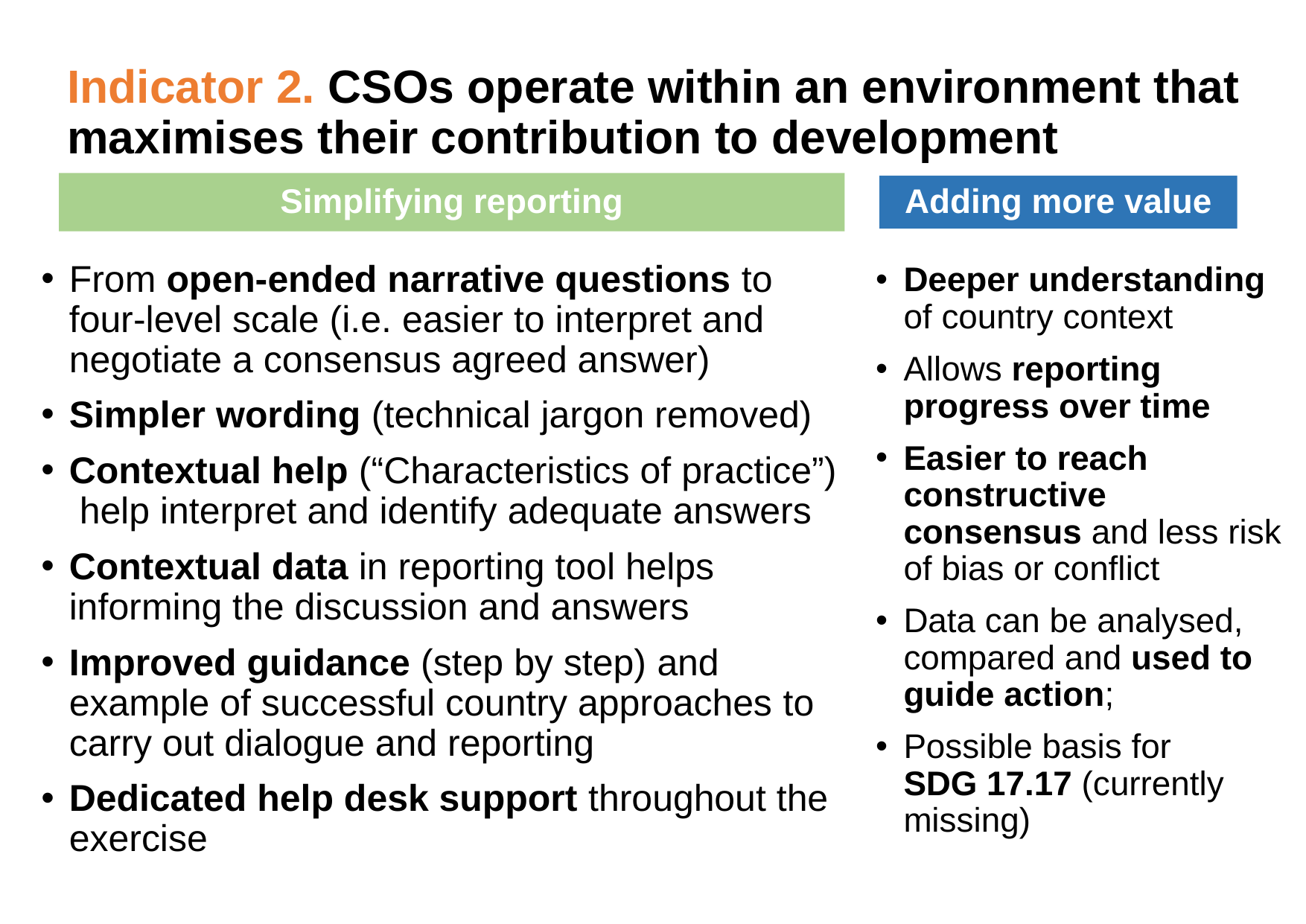

# Indicator 2. CSOs operate within an environment that maximises their contribution to development
Simplifying reporting
Adding more value
From open-ended narrative questions to four-level scale (i.e. easier to interpret and negotiate a consensus agreed answer)
Simpler wording (technical jargon removed)
Contextual help (“Characteristics of practice”)  help interpret and identify adequate answers
Contextual data in reporting tool helps informing the discussion and answers
Improved guidance (step by step) and example of successful country approaches to carry out dialogue and reporting
Dedicated help desk support throughout the exercise
Deeper understanding of country context
Allows reporting progress over time
Easier to reach constructive consensus and less risk of bias or conflict
Data can be analysed, compared and used to guide action;
Possible basis for
SDG 17.17 (currently missing)